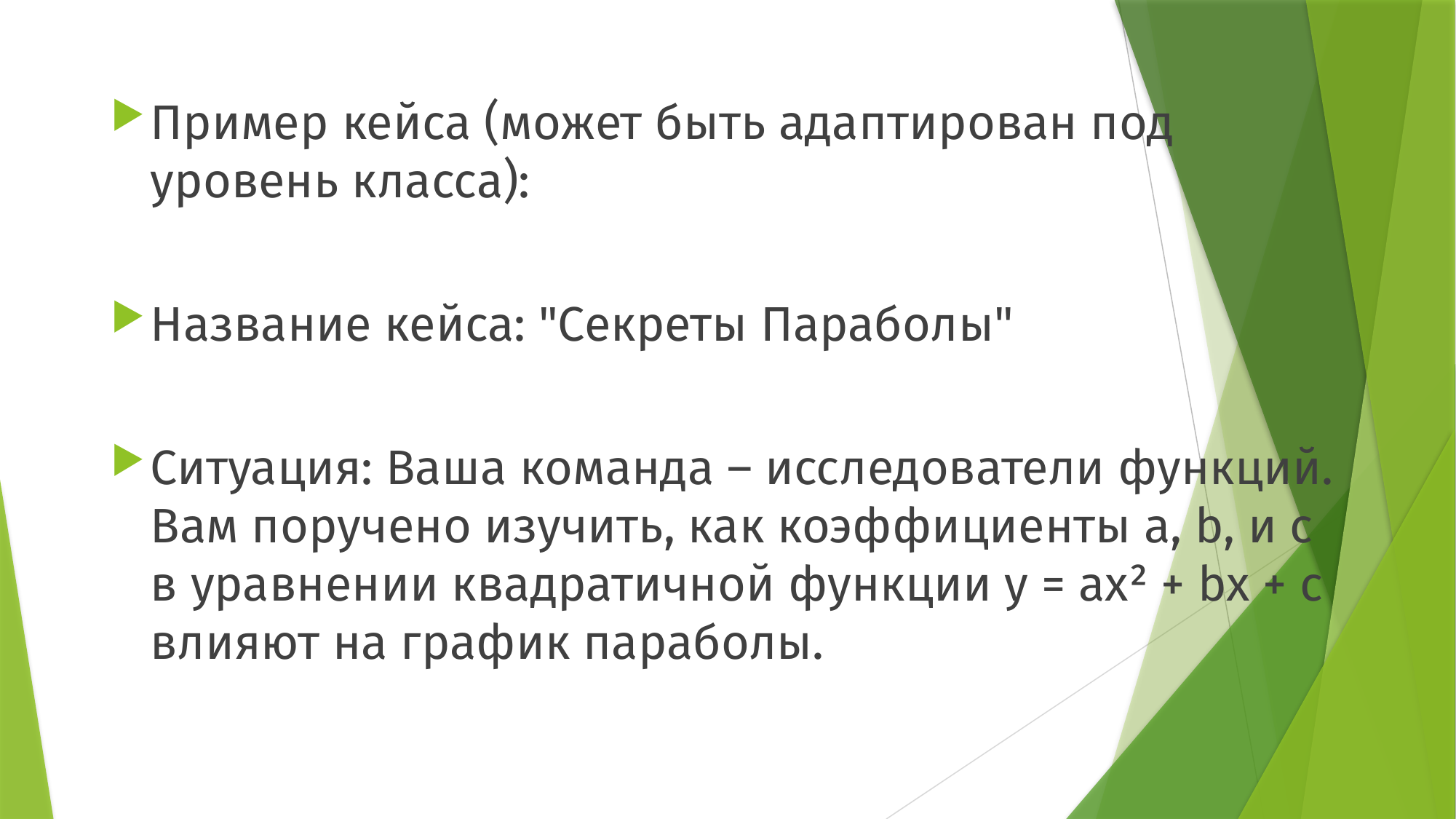

Пример кейса (может быть адаптирован под уровень класса):

Название кейса: "Секреты Параболы"

Ситуация: Ваша команда – исследователи функций. Вам поручено изучить, как коэффициенты a, b, и c в уравнении квадратичной функции y = ax² + bx + c влияют на график параболы.